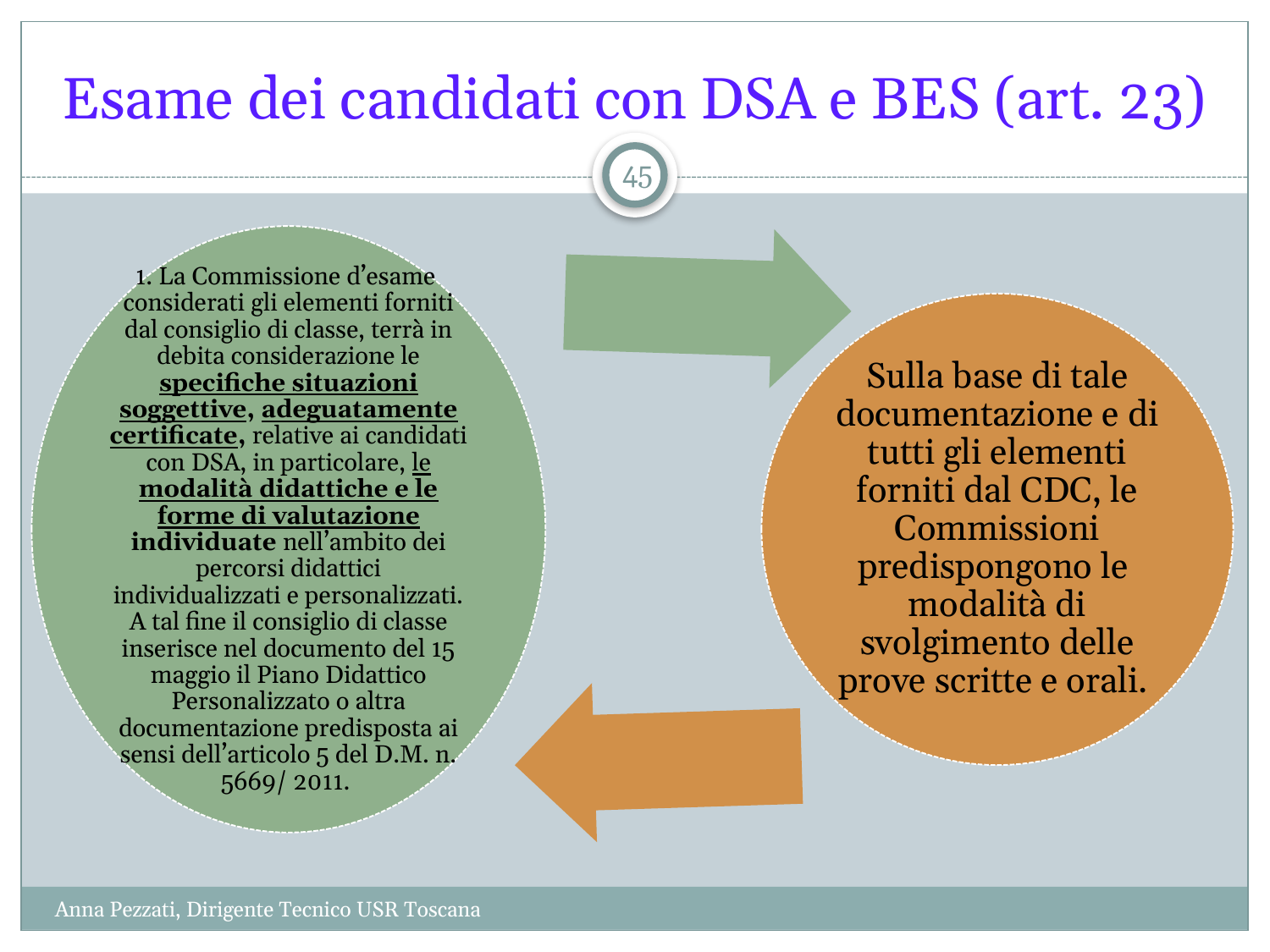

# Esame dei candidati con DSA e BES (art. 23)
45
1. La Commissione d’esame  considerati gli elementi forniti dal consiglio di classe, terrà in debita considerazione le specifiche situazioni soggettive, adeguatamente certificate, relative ai candidati con DSA, in particolare, le modalità didattiche e le forme di valutazione individuate nell’ambito dei percorsi didattici individualizzati e personalizzati. A tal fine il consiglio di classe inserisce nel documento del 15 maggio il Piano Didattico Personalizzato o altra documentazione predisposta ai sensi dell’articolo 5 del D.M. n. 5669/ 2011.

Sulla base di tale documentazione e di tutti gli elementi forniti dal CDC, le Commissioni predispongono le  modalità di svolgimento delle prove scritte e orali.

Anna Pezzati, Dirigente Tecnico USR Toscana